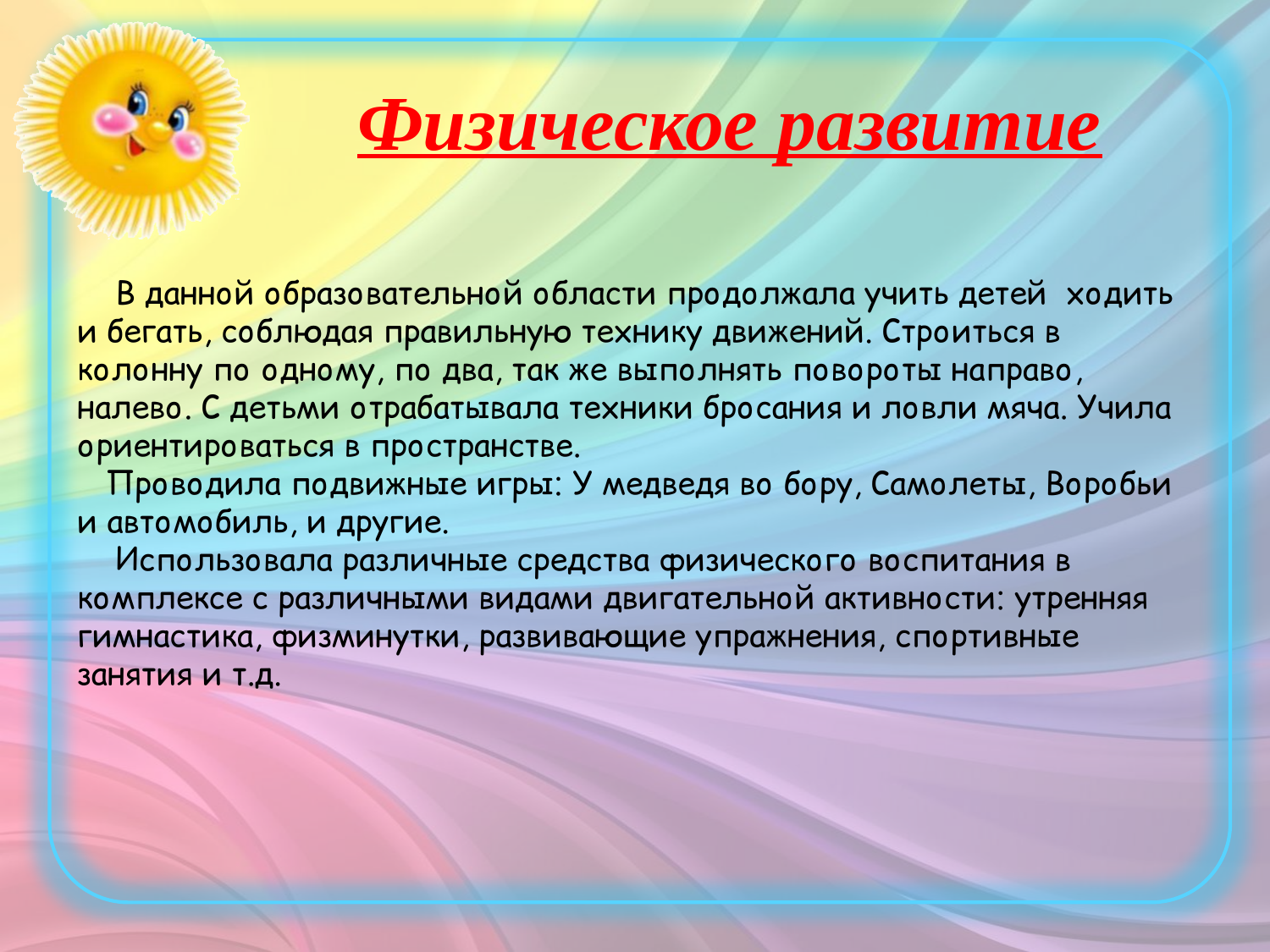

Физическое развитие
    В данной образовательной области продолжала учить детей  ходить и бегать, соблюдая правильную технику движений. Строиться в колонну по одному, по два, так же выполнять повороты направо, налево. С детьми отрабатывала техники бросания и ловли мяча. Учила ориентироваться в пространстве.
   Проводила подвижные игры: У медведя во бору, Самолеты, Воробьи и автомобиль, и другие.
    Использовала различные средства физического воспитания в комплексе с различными видами двигательной активности: утренняя гимнастика, физминутки, развивающие упражнения, спортивные занятия и т.д.